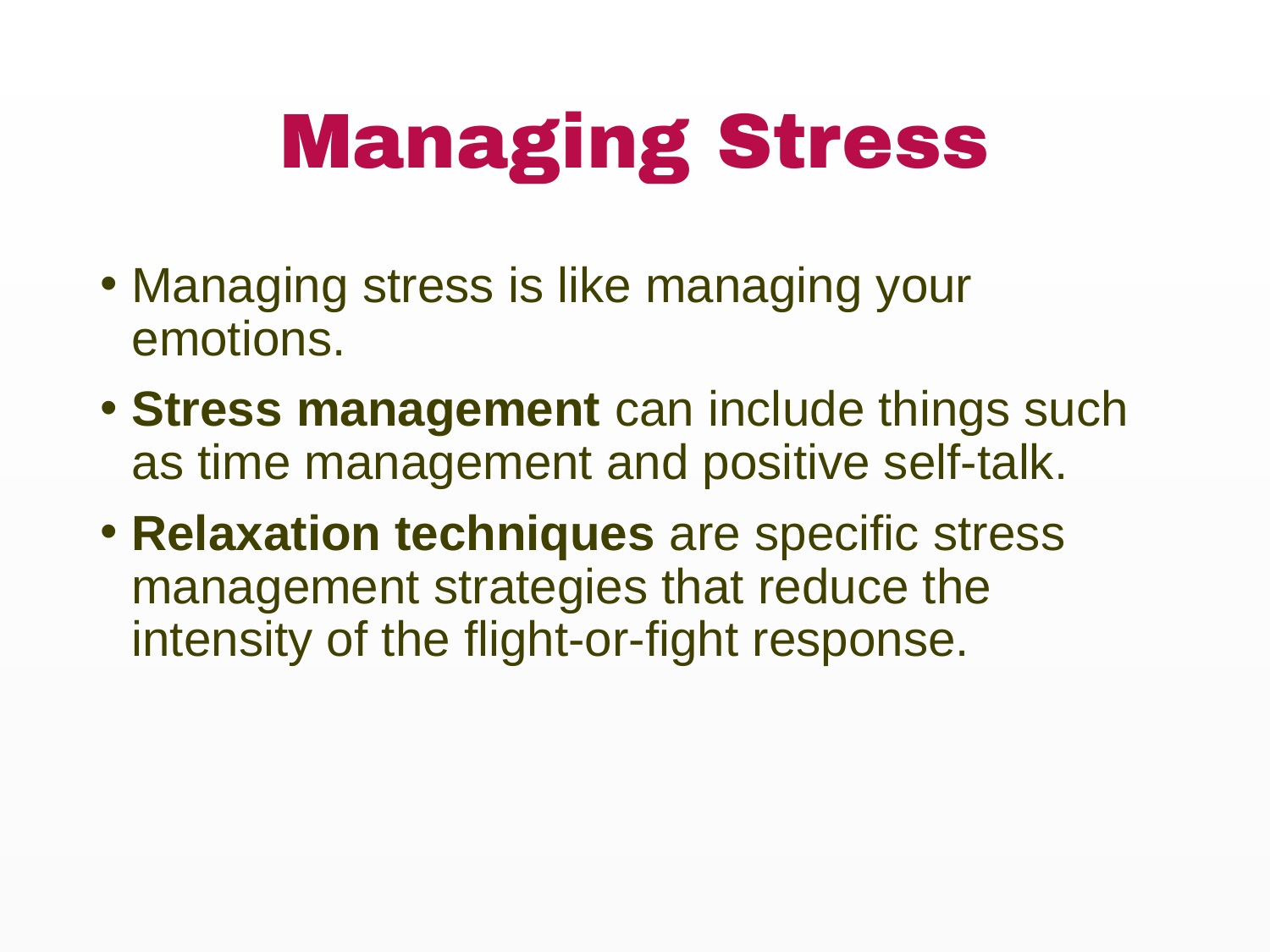

# Managing Stress
Managing stress is like managing your emotions.
Stress management can include things such as time management and positive self-talk.
Relaxation techniques are specific stress management strategies that reduce the intensity of the flight-or-fight response.